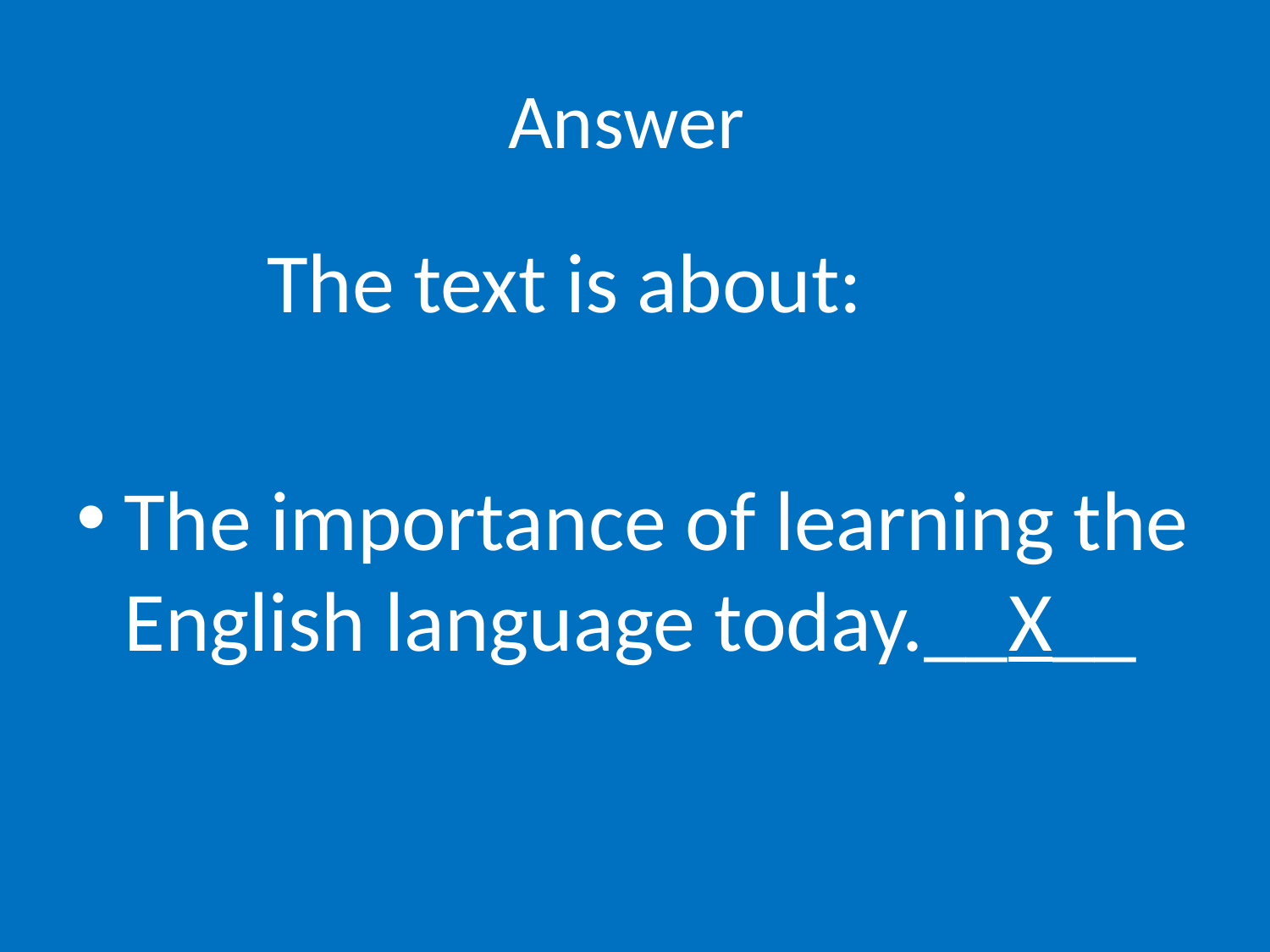

# Answer
          The text is about:

The importance of learning the English language today.__X__